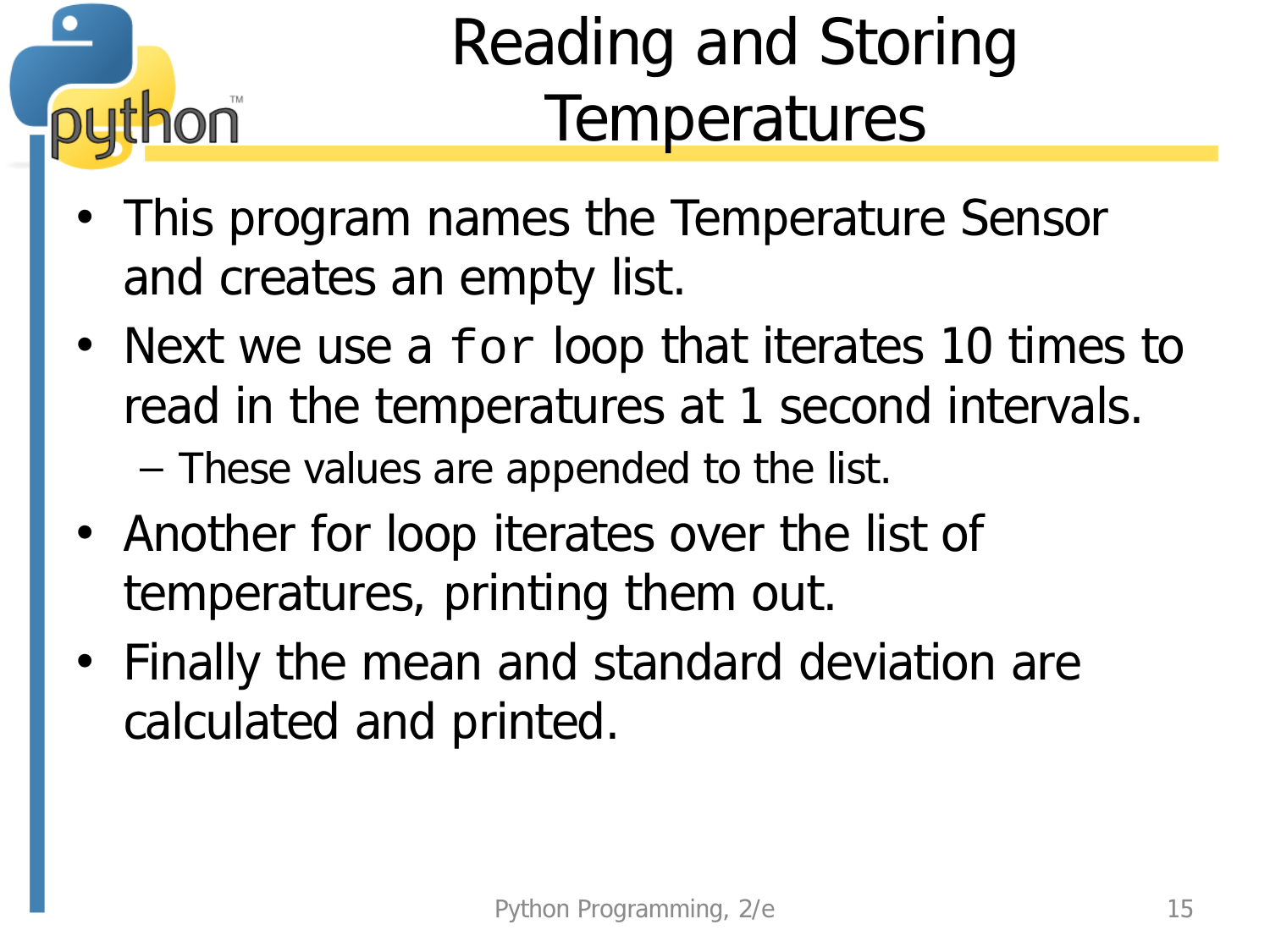

# Reading and Storing Temperatures
This program names the Temperature Sensor and creates an empty list.
Next we use a for loop that iterates 10 times to read in the temperatures at 1 second intervals.
These values are appended to the list.
Another for loop iterates over the list of temperatures, printing them out.
Finally the mean and standard deviation are calculated and printed.

Python Programming, 2/e
15